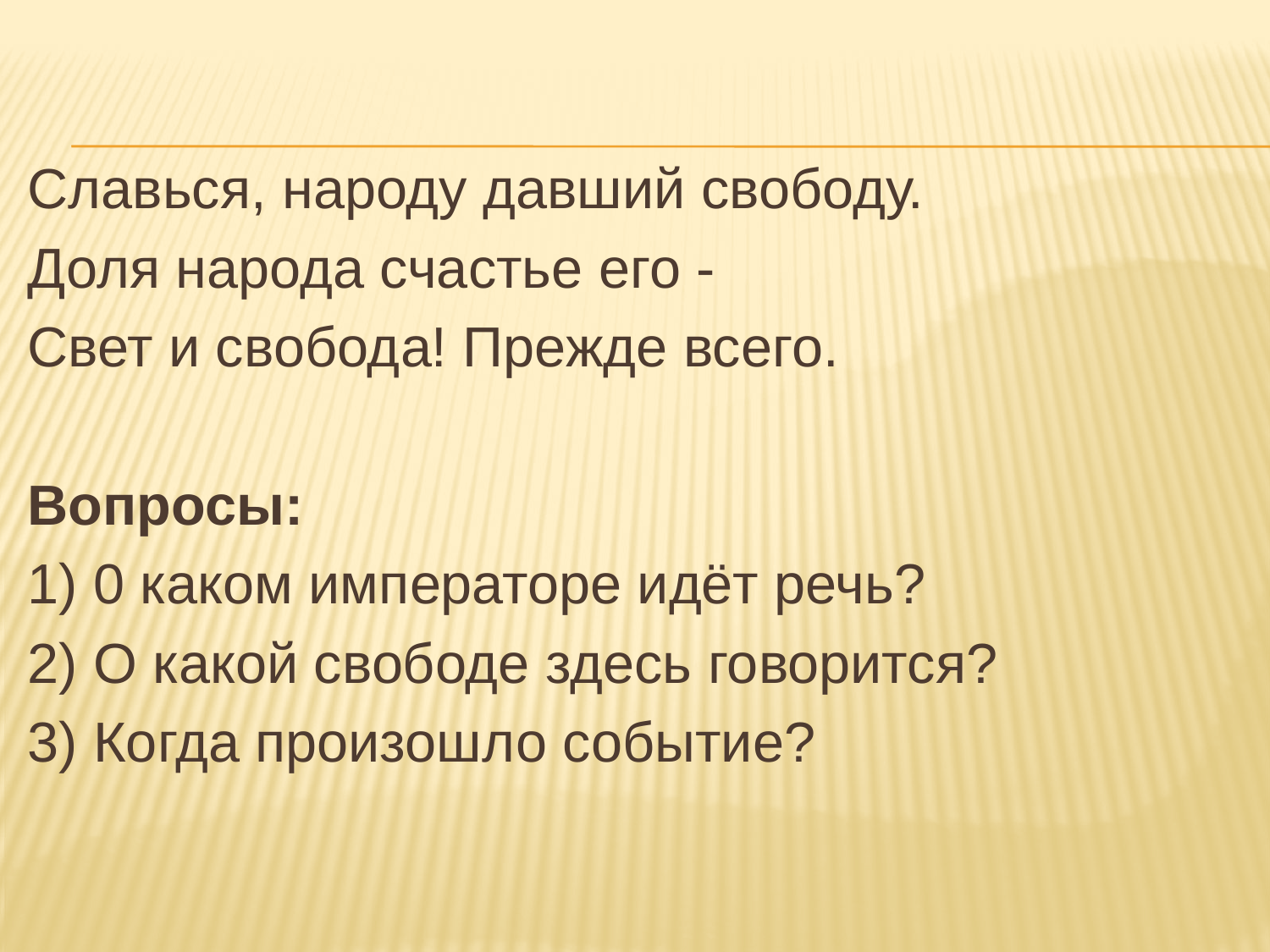

Славься, народу давший свободу.
Доля народа счастье его -
Свет и свобода! Прежде всего.

Вопросы:
1) 0 каком императоре идёт речь?
2) О какой свободе здесь говорится?
3) Когда произошло событие?